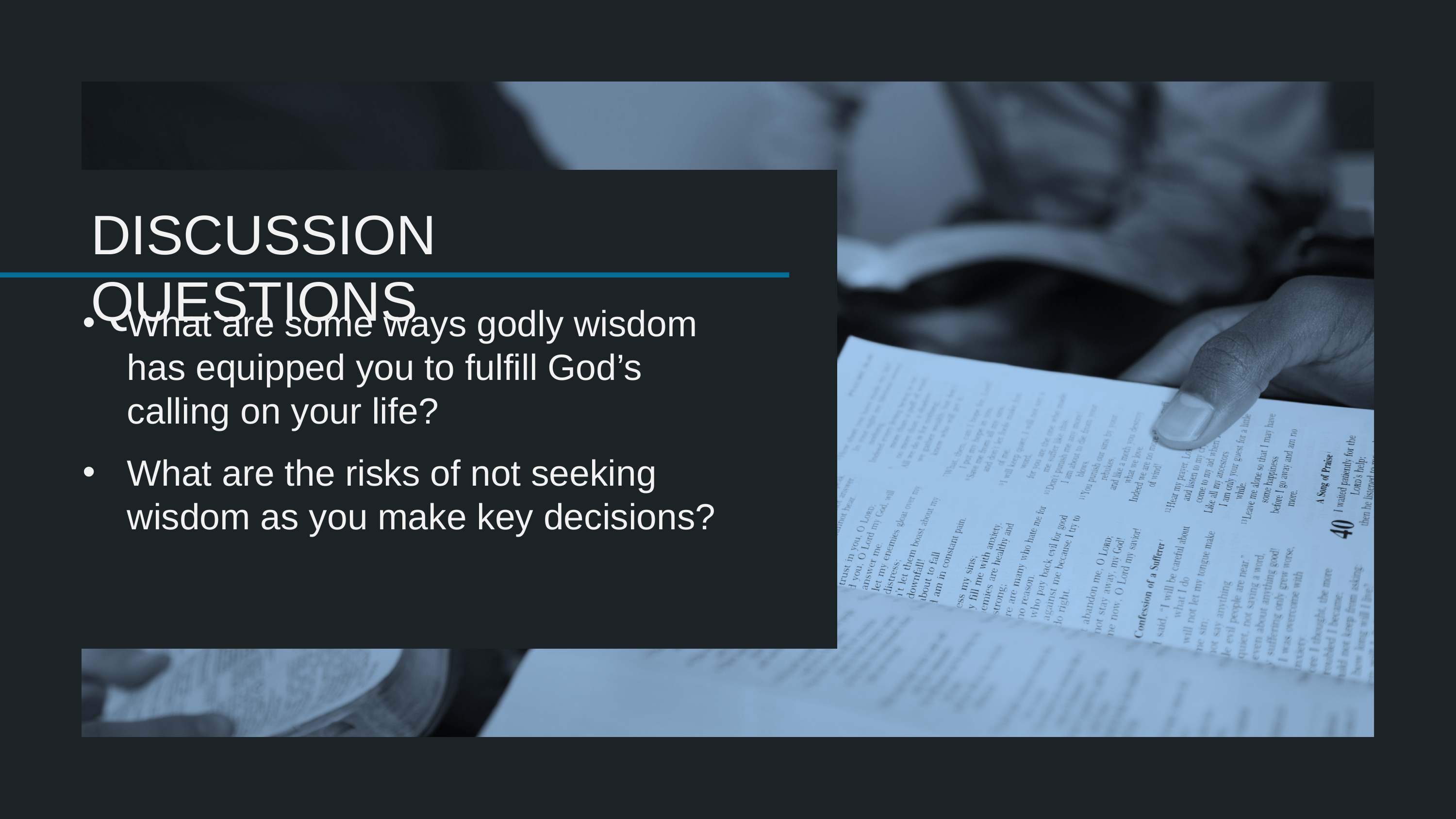

What are some ways godly wisdom has equipped you to fulfill God’s calling on your life?
What are the risks of not seeking wisdom as you make key decisions?